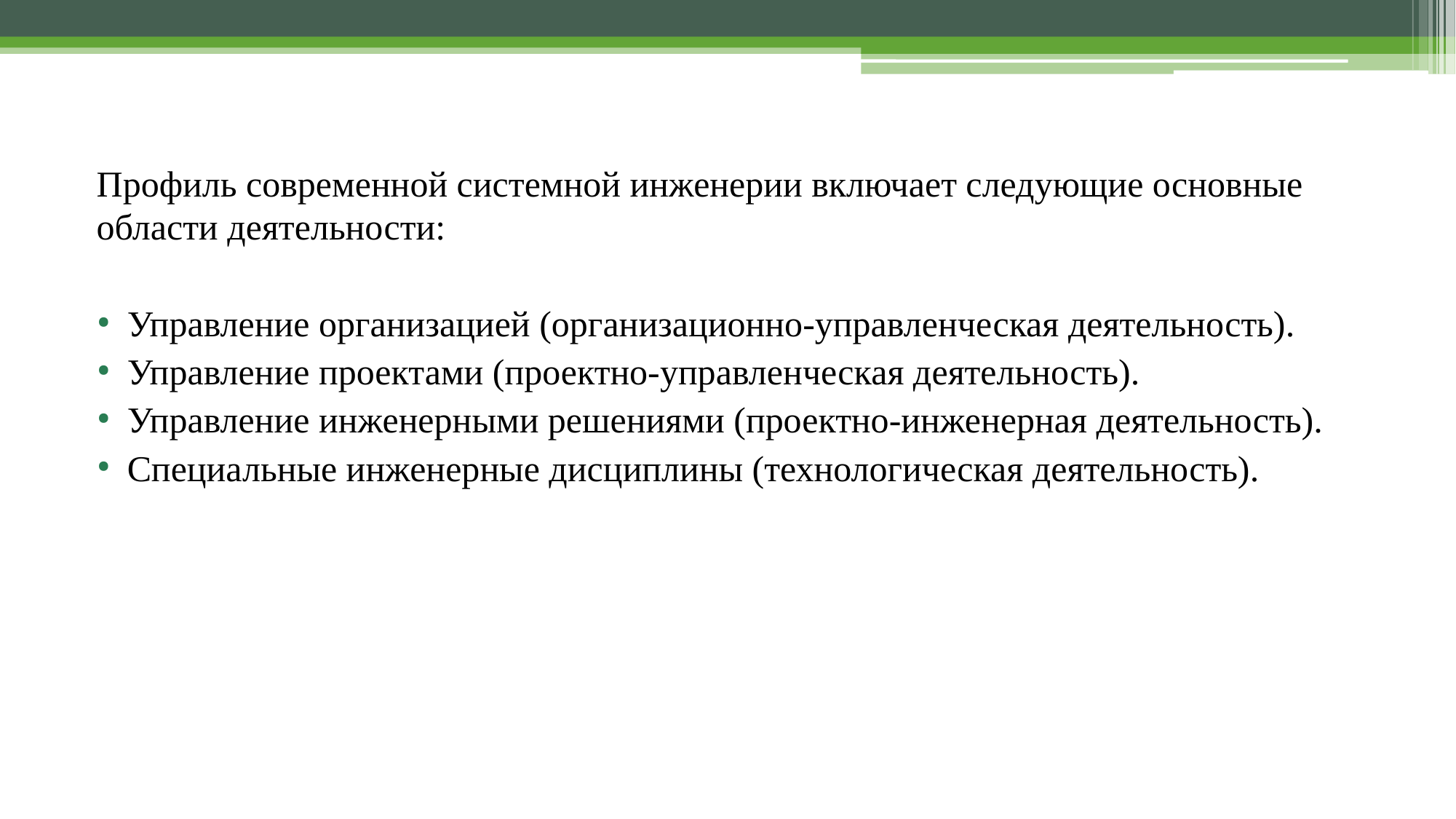

Профиль современной системной инженерии включает следующие основные области деятельности:

Управление организацией (организационно-управленческая деятельность).
Управление проектами (проектно-управленческая деятельность).
Управление инженерными решениями (проектно-инженерная деятельность).
Специальные инженерные дисциплины (технологическая деятельность).